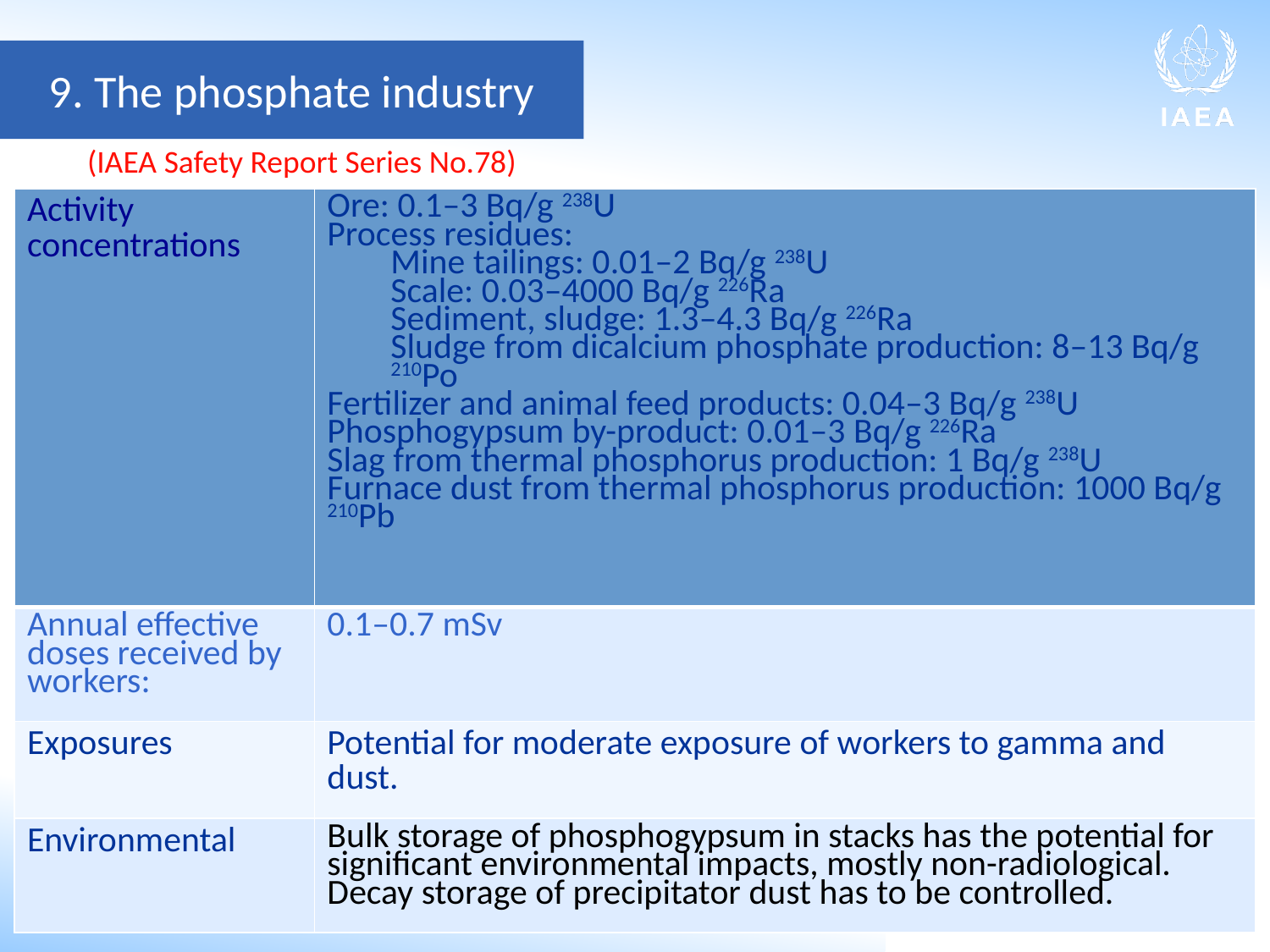

9. The phosphate industry
(IAEA Safety Report Series No.78)
| Activity concentrations | Ore: 0.1–3 Bq/g 238U Process residues: Mine tailings: 0.01–2 Bq/g 238U Scale: 0.03–4000 Bq/g 226Ra Sediment, sludge: 1.3–4.3 Bq/g 226Ra Sludge from dicalcium phosphate production: 8–13 Bq/g 210Po Fertilizer and animal feed products: 0.04–3 Bq/g 238U Phosphogypsum by-product: 0.01–3 Bq/g 226Ra Slag from thermal phosphorus production: 1 Bq/g 238U Furnace dust from thermal phosphorus production: 1000 Bq/g 210Pb |
| --- | --- |
| Annual effective doses received by workers: | 0.1–0.7 mSv |
| Exposures | Potential for moderate exposure of workers to gamma and dust. |
| Environmental | Bulk storage of phosphogypsum in stacks has the potential for significant environmental impacts, mostly non-radiological. Decay storage of precipitator dust has to be controlled. |